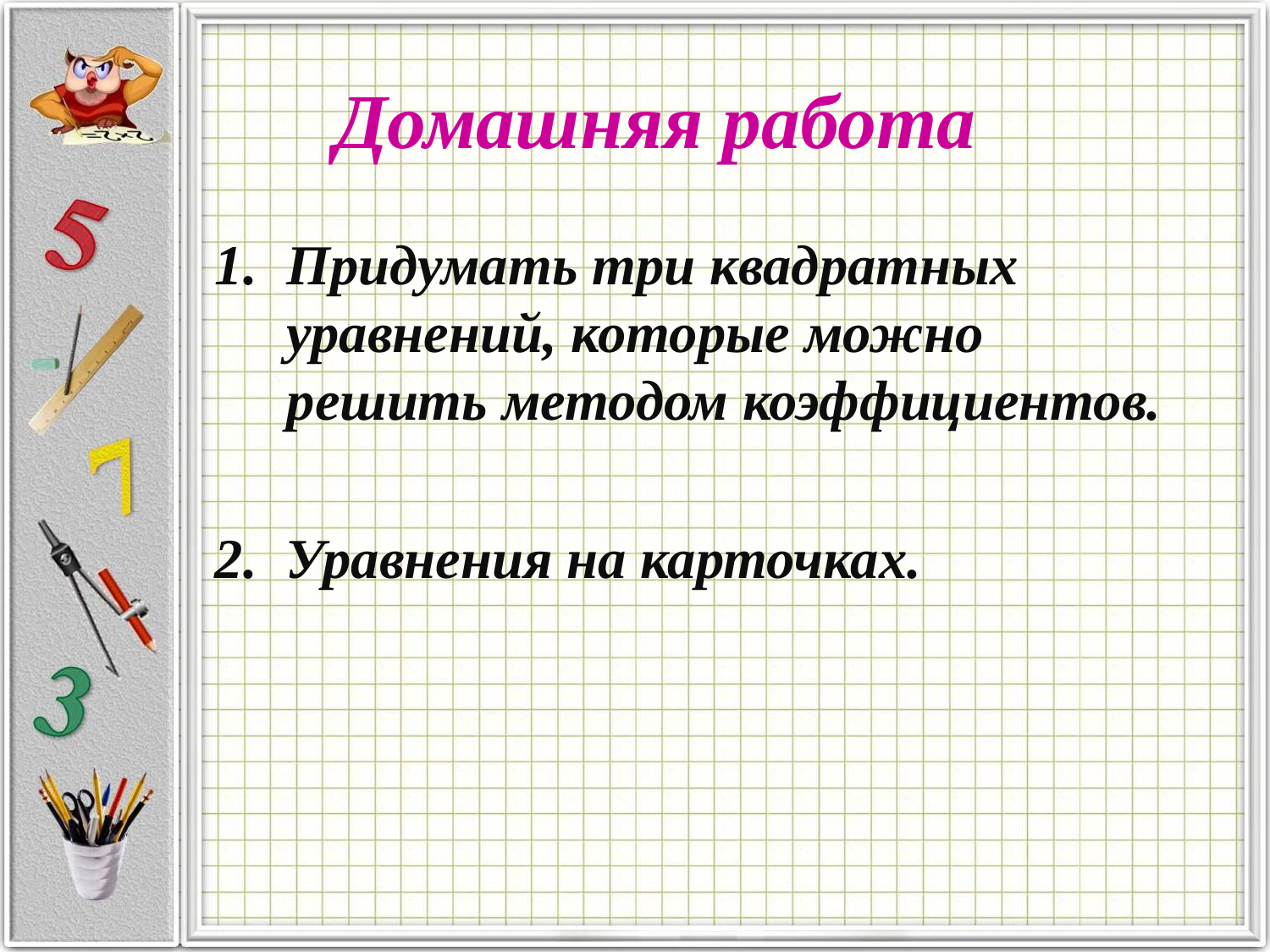

# Домашняя работа
Придумать три квадратных уравнений, которые можно решить методом коэффициентов.

2.  Уравнения на карточках.